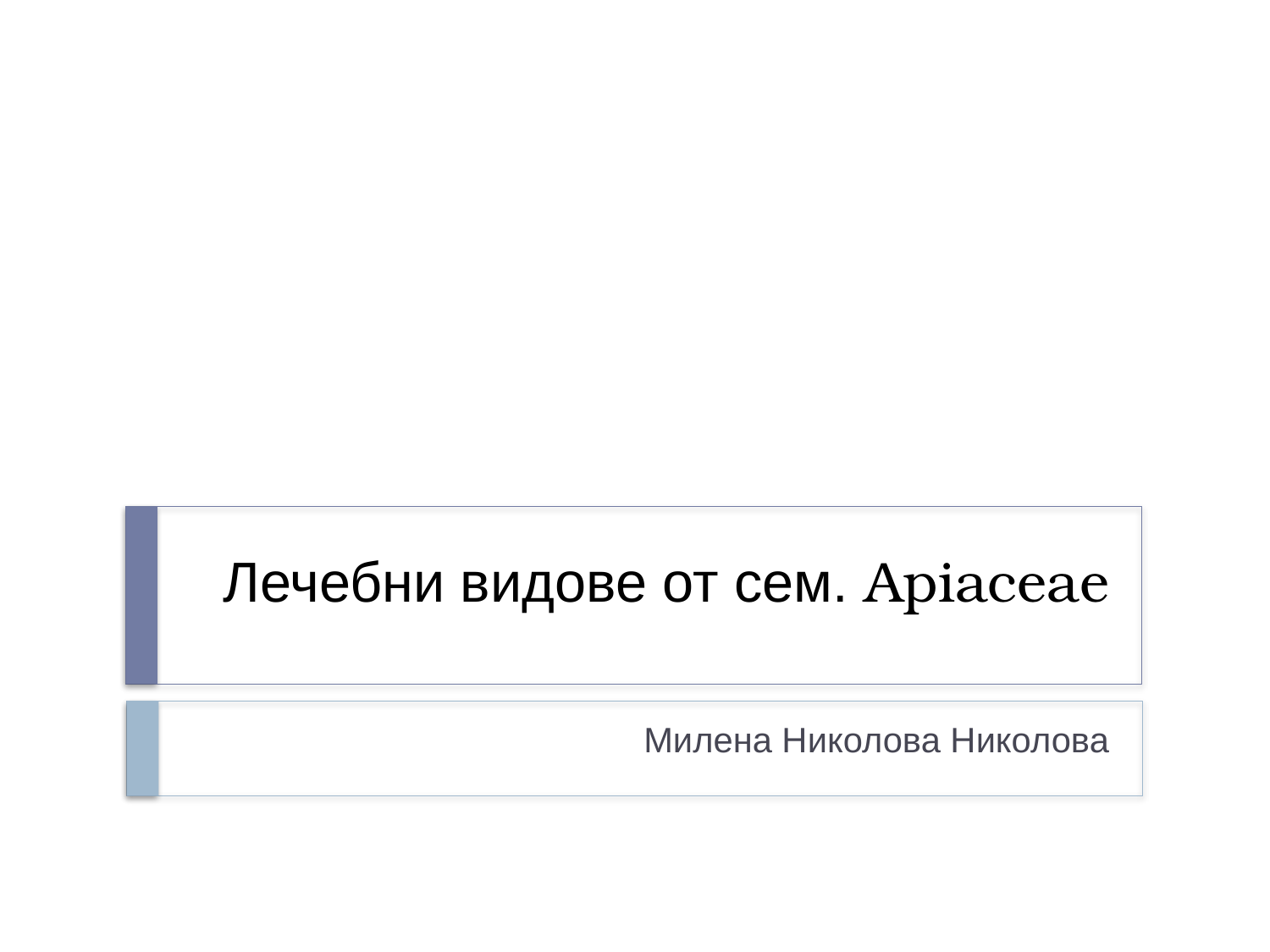

# Лечебни видове от сем. Apiaceae
Милена Николова Николова